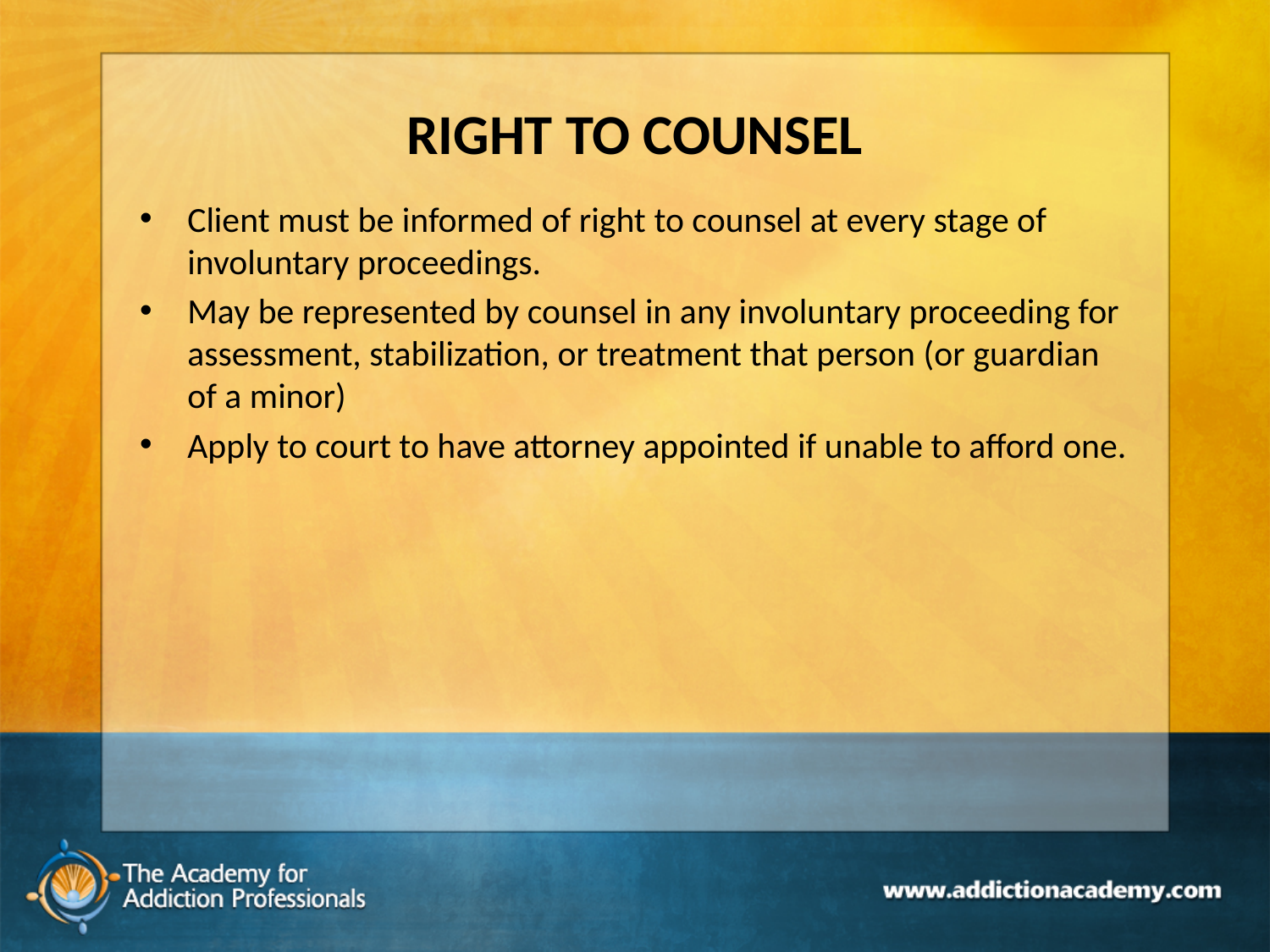

# RIGHT TO COUNSEL
Client must be informed of right to counsel at every stage of involuntary proceedings.
May be represented by counsel in any involuntary proceeding for assessment, stabilization, or treatment that person (or guardian of a minor)
Apply to court to have attorney appointed if unable to afford one.
158